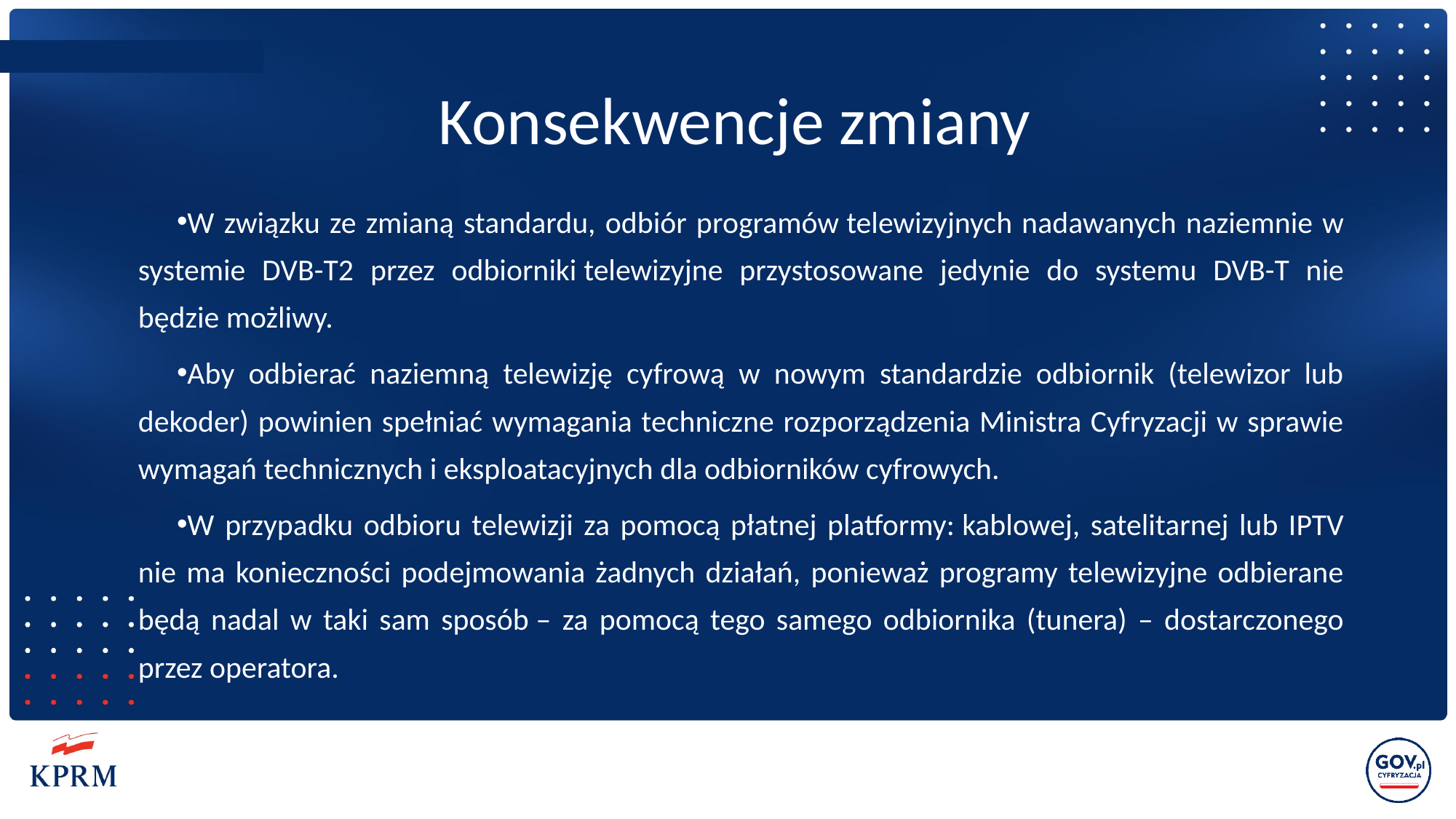

# Konsekwencje zmiany
W związku ze zmianą standardu, odbiór programów telewizyjnych nadawanych naziemnie w systemie DVB-T2 przez odbiorniki telewizyjne przystosowane jedynie do systemu DVB-T nie będzie możliwy.
Aby odbierać naziemną telewizję cyfrową w nowym standardzie odbiornik (telewizor lub dekoder) powinien spełniać wymagania techniczne rozporządzenia Ministra Cyfryzacji w sprawie wymagań technicznych i eksploatacyjnych dla odbiorników cyfrowych.
W przypadku odbioru telewizji za pomocą płatnej platformy: kablowej, satelitarnej lub IPTV nie ma konieczności podejmowania żadnych działań, ponieważ programy telewizyjne odbierane będą nadal w taki sam sposób – za pomocą tego samego odbiornika (tunera) – dostarczonego przez operatora.